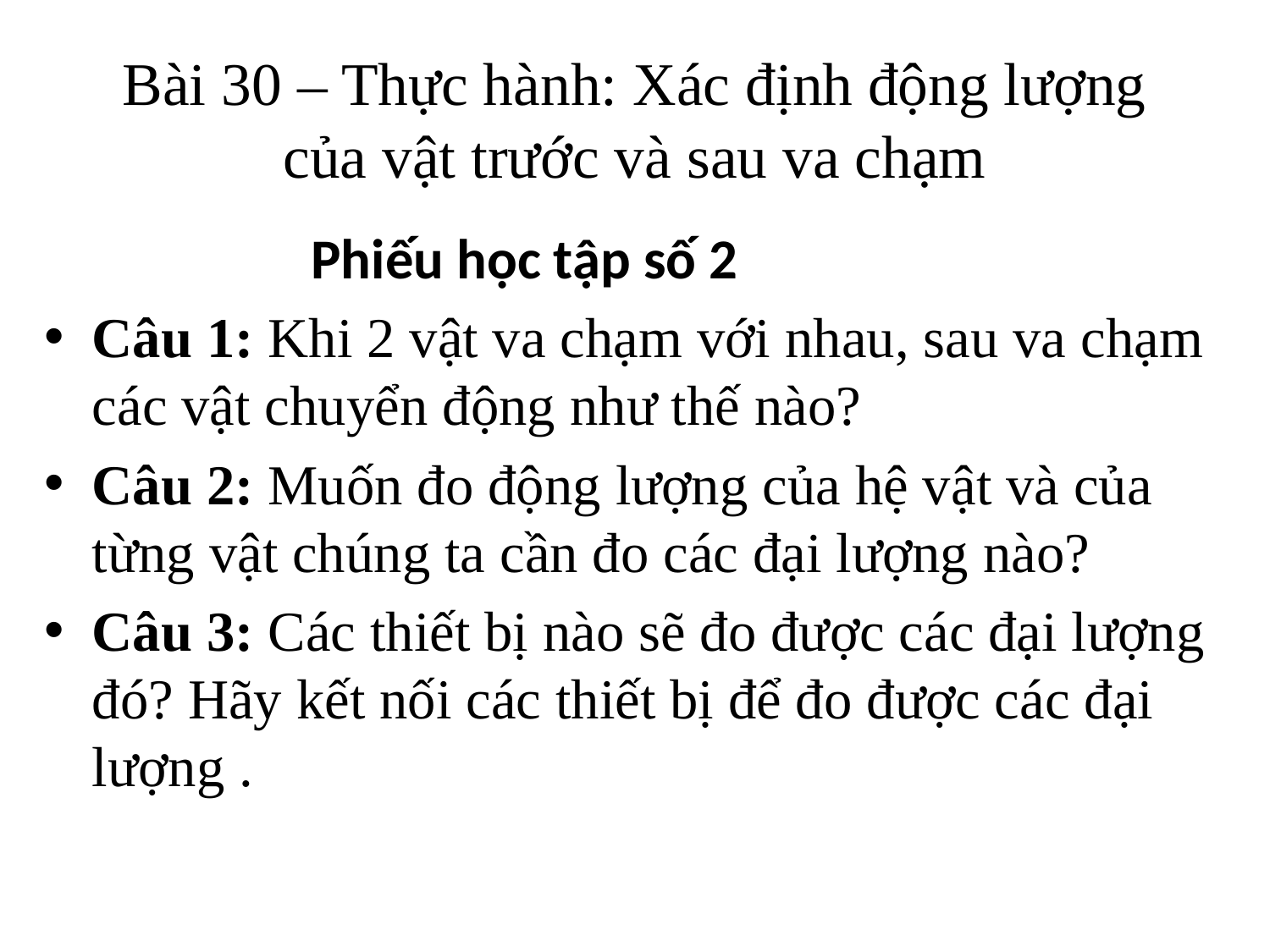

# Bài 30 – Thực hành: Xác định động lượng của vật trước và sau va chạm
                     Phiếu học tập số 2
Câu 1: Khi 2 vật va chạm với nhau, sau va chạm các vật chuyển động như thế nào?
Câu 2: Muốn đo động lượng của hệ vật và của từng vật chúng ta cần đo các đại lượng nào?
Câu 3: Các thiết bị nào sẽ đo được các đại lượng đó? Hãy kết nối các thiết bị để đo được các đại lượng .